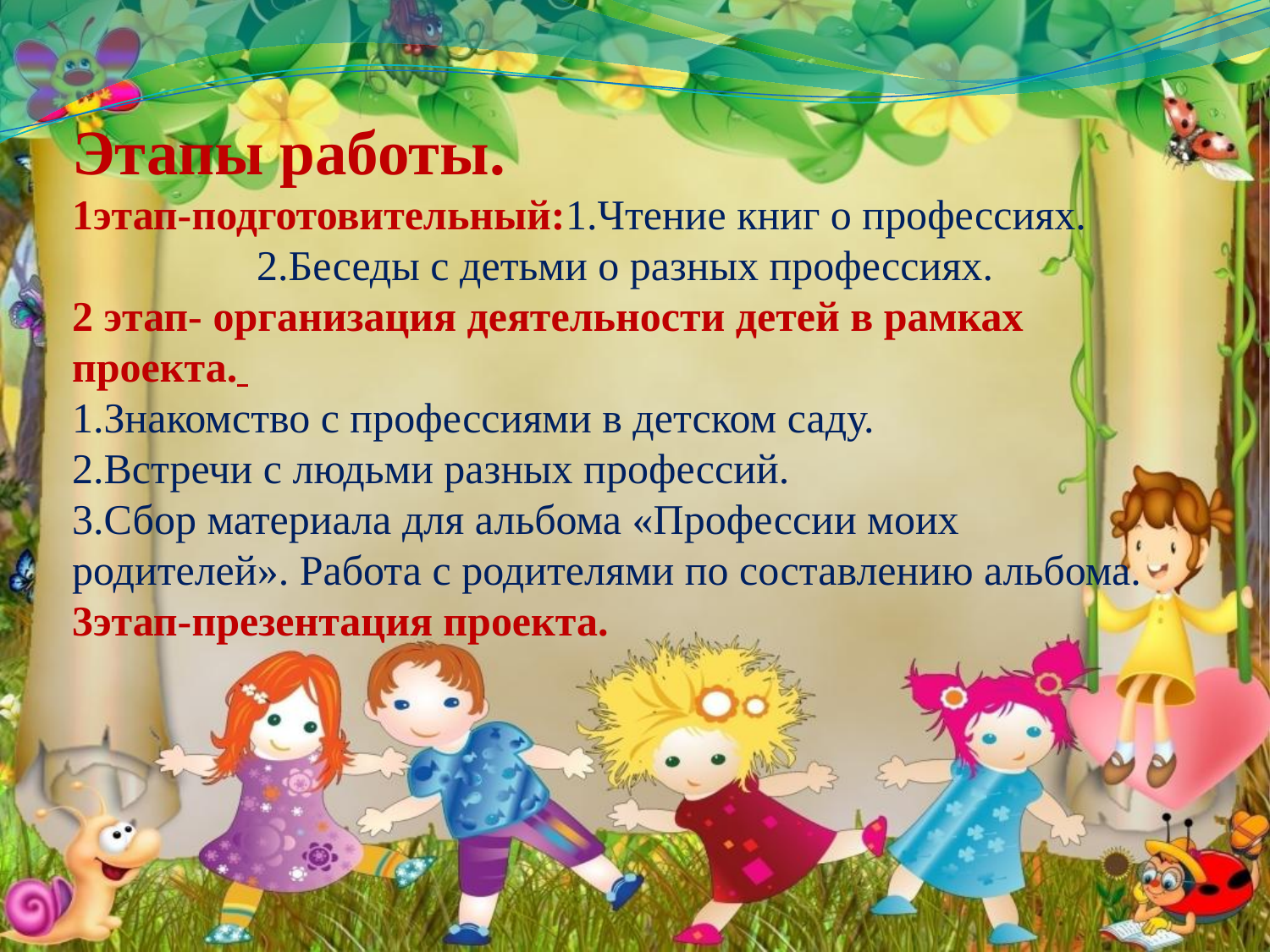

Этапы работы.
1этап-подготовительный:1.Чтение книг о профессиях.
2.Беседы с детьми о разных профессиях.
2 этап- организация деятельности детей в рамках проекта.
1.Знакомство с профессиями в детском саду.
2.Встречи с людьми разных профессий.
3.Сбор материала для альбома «Профессии моих родителей». Работа с родителями по составлению альбома.
3этап-презентация проекта.